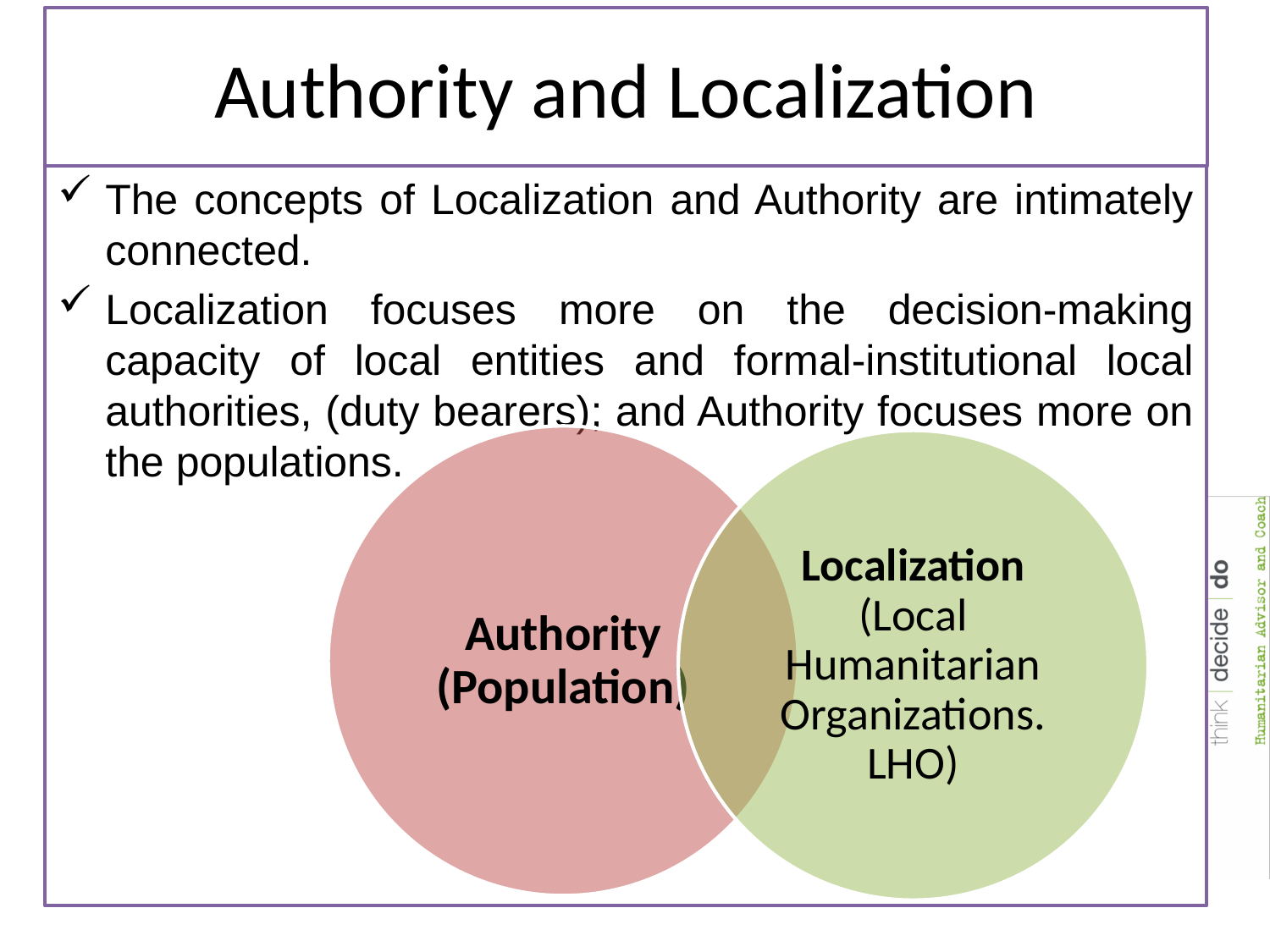

# Authority and Localization
The concepts of Localization and Authority are intimately connected.
Localization focuses more on the decision-making capacity of local entities and formal-institutional local authorities, (duty bearers); and Authority focuses more on the populations.
Authority (Population)
Localization (Local Humanitarian Organizations. LHO)